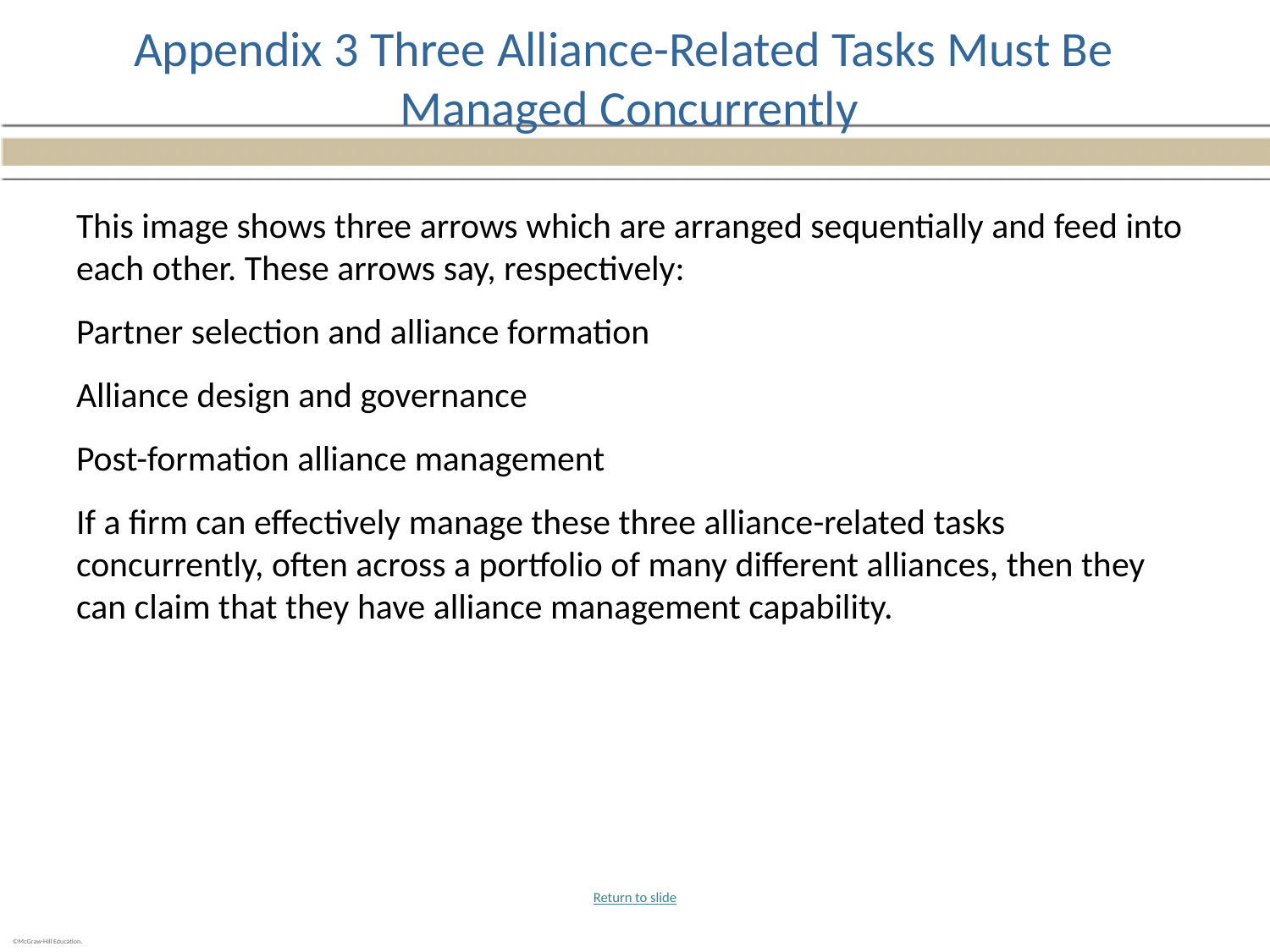

# Appendix 3 Three Alliance-Related Tasks Must Be Managed Concurrently
This image shows three arrows which are arranged sequentially and feed into each other. These arrows say, respectively:
Partner selection and alliance formation
Alliance design and governance
Post-formation alliance management
If a firm can effectively manage these three alliance-related tasks concurrently, often across a portfolio of many different alliances, then they can claim that they have alliance management capability.
Return to slide